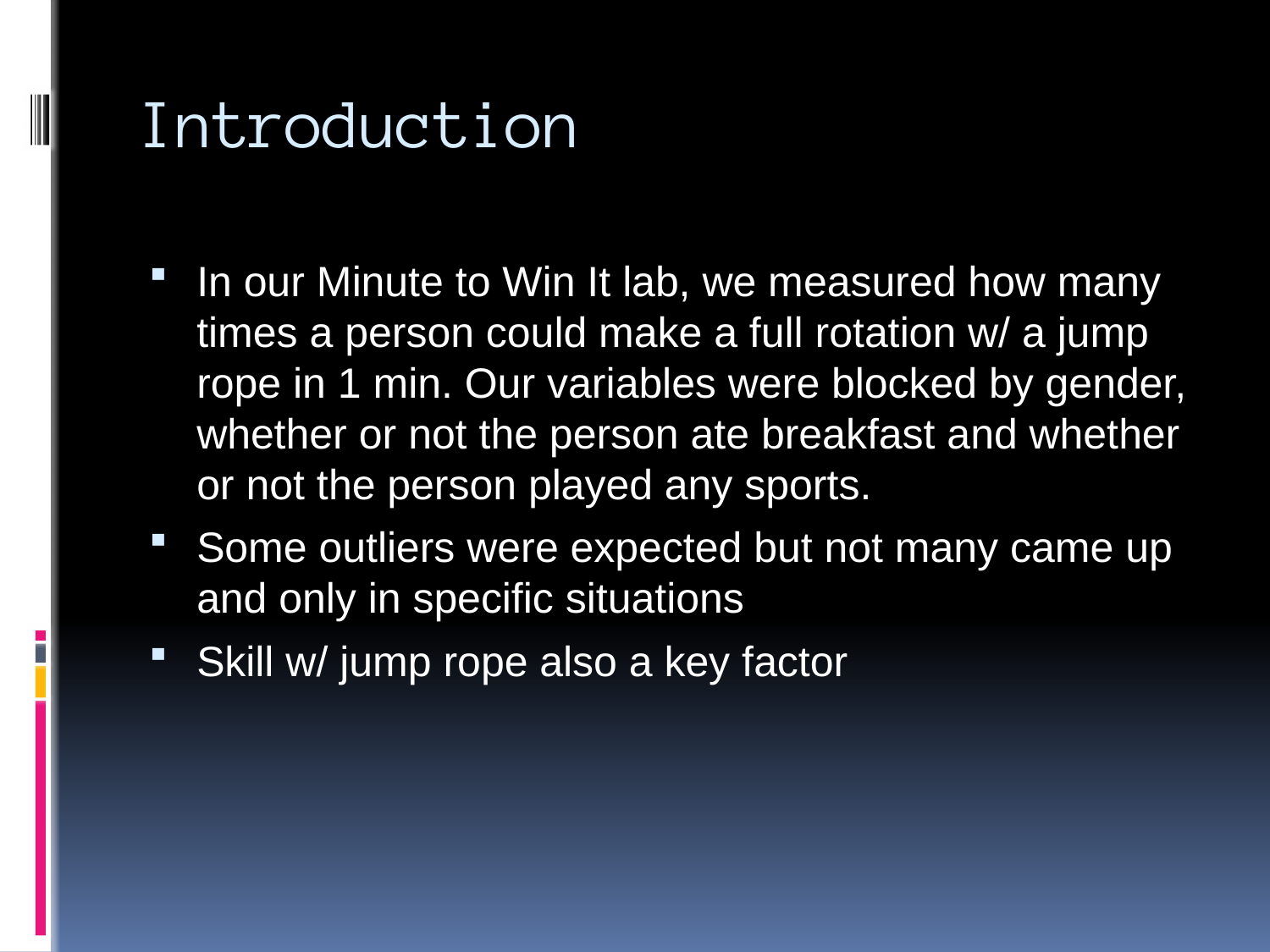

# Introduction
In our Minute to Win It lab, we measured how many times a person could make a full rotation w/ a jump rope in 1 min. Our variables were blocked by gender, whether or not the person ate breakfast and whether or not the person played any sports.
Some outliers were expected but not many came up and only in specific situations
Skill w/ jump rope also a key factor